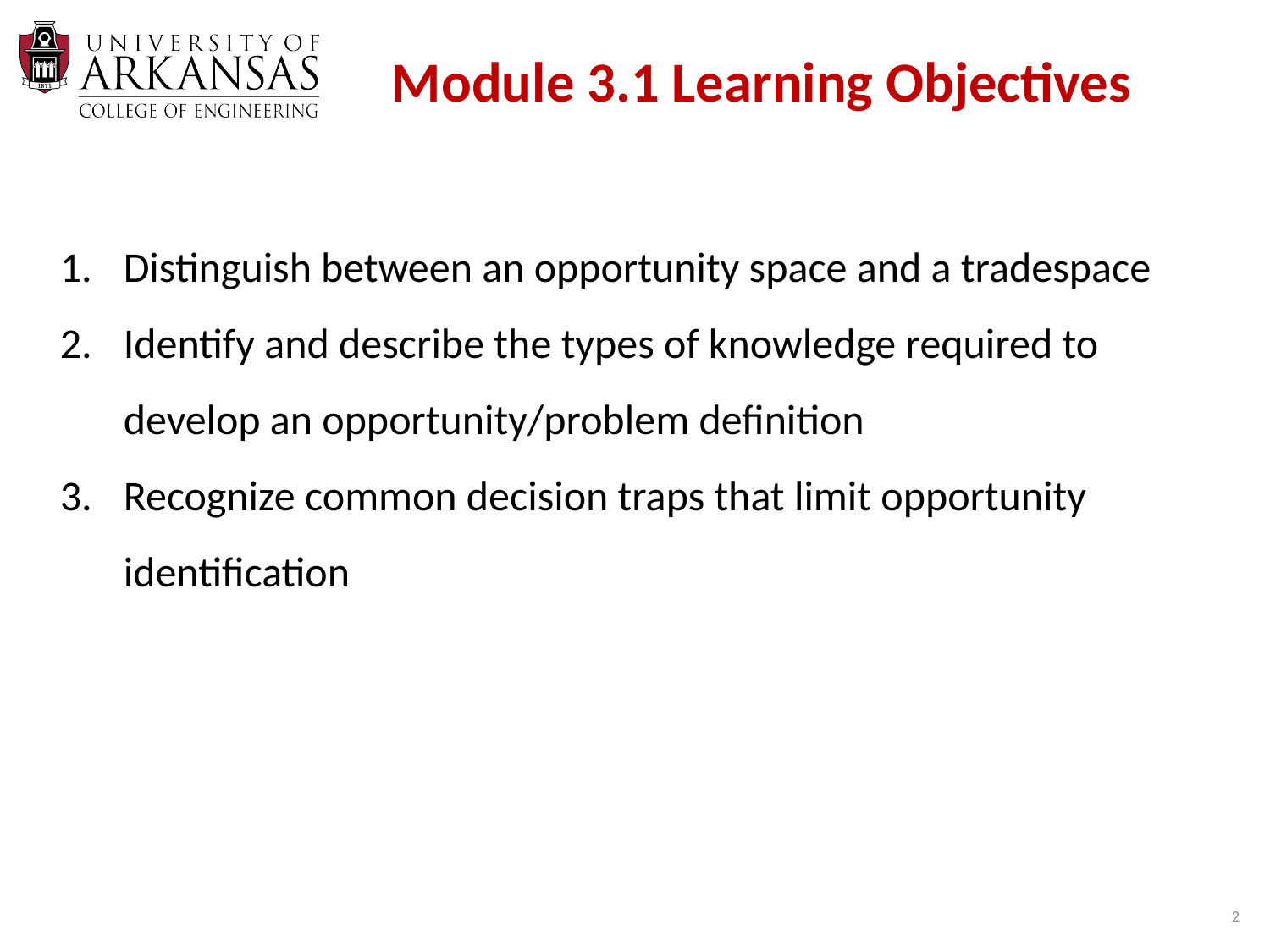

# Module 3.1 Learning Objectives
Distinguish between an opportunity space and a tradespace
Identify and describe the types of knowledge required to develop an opportunity/problem definition
Recognize common decision traps that limit opportunity identification
2